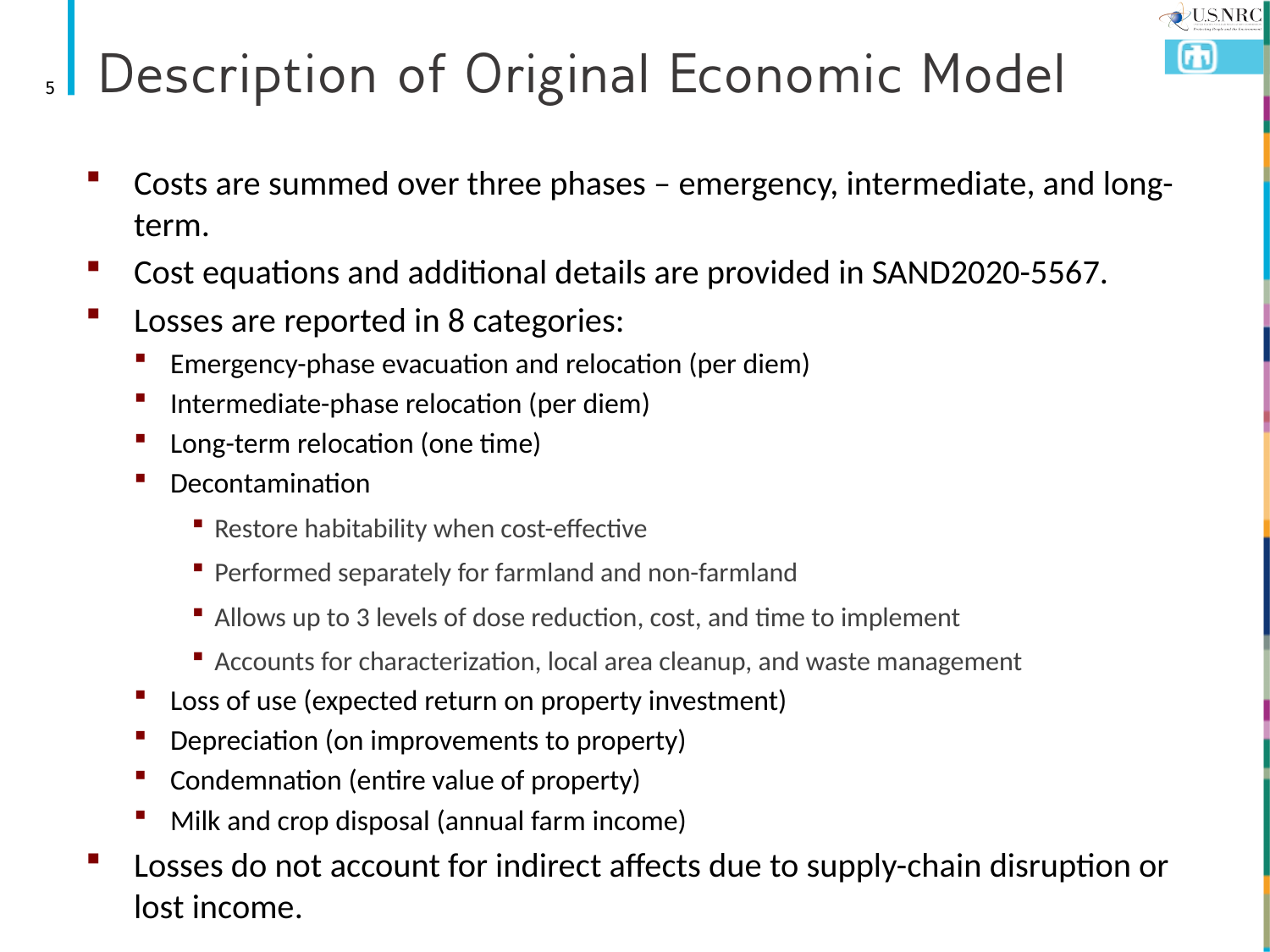

# Description of Original Economic Model
5
Costs are summed over three phases – emergency, intermediate, and long-term.
Cost equations and additional details are provided in SAND2020-5567.
Losses are reported in 8 categories:
Emergency-phase evacuation and relocation (per diem)
Intermediate-phase relocation (per diem)
Long-term relocation (one time)
Decontamination
Restore habitability when cost-effective
Performed separately for farmland and non-farmland
Allows up to 3 levels of dose reduction, cost, and time to implement
Accounts for characterization, local area cleanup, and waste management
Loss of use (expected return on property investment)
Depreciation (on improvements to property)
Condemnation (entire value of property)
Milk and crop disposal (annual farm income)
Losses do not account for indirect affects due to supply-chain disruption or lost income.